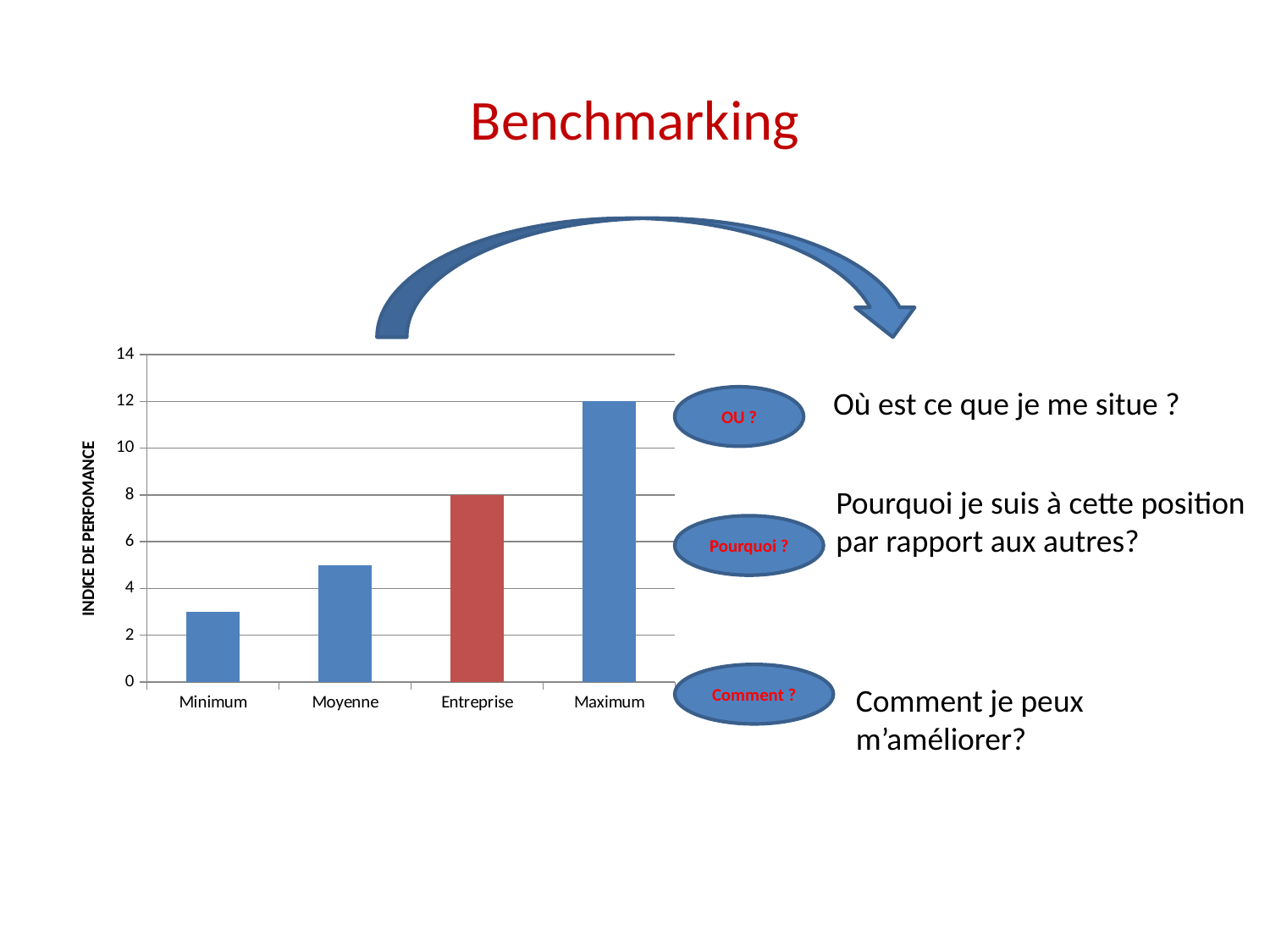

# Benchmarking

### Chart

| Category |  |
|---|---|
| Minimum | 3.0 |
| Moyenne | 5.0 |
| Entreprise | 8.0 |
| Maximum | 12.0 |
 Où est ce que je me situe ?
OU ?
Pourquoi je suis à cette position par rapport aux autres?
Pourquoi ?
Comment ?
Comment je peux m’améliorer?